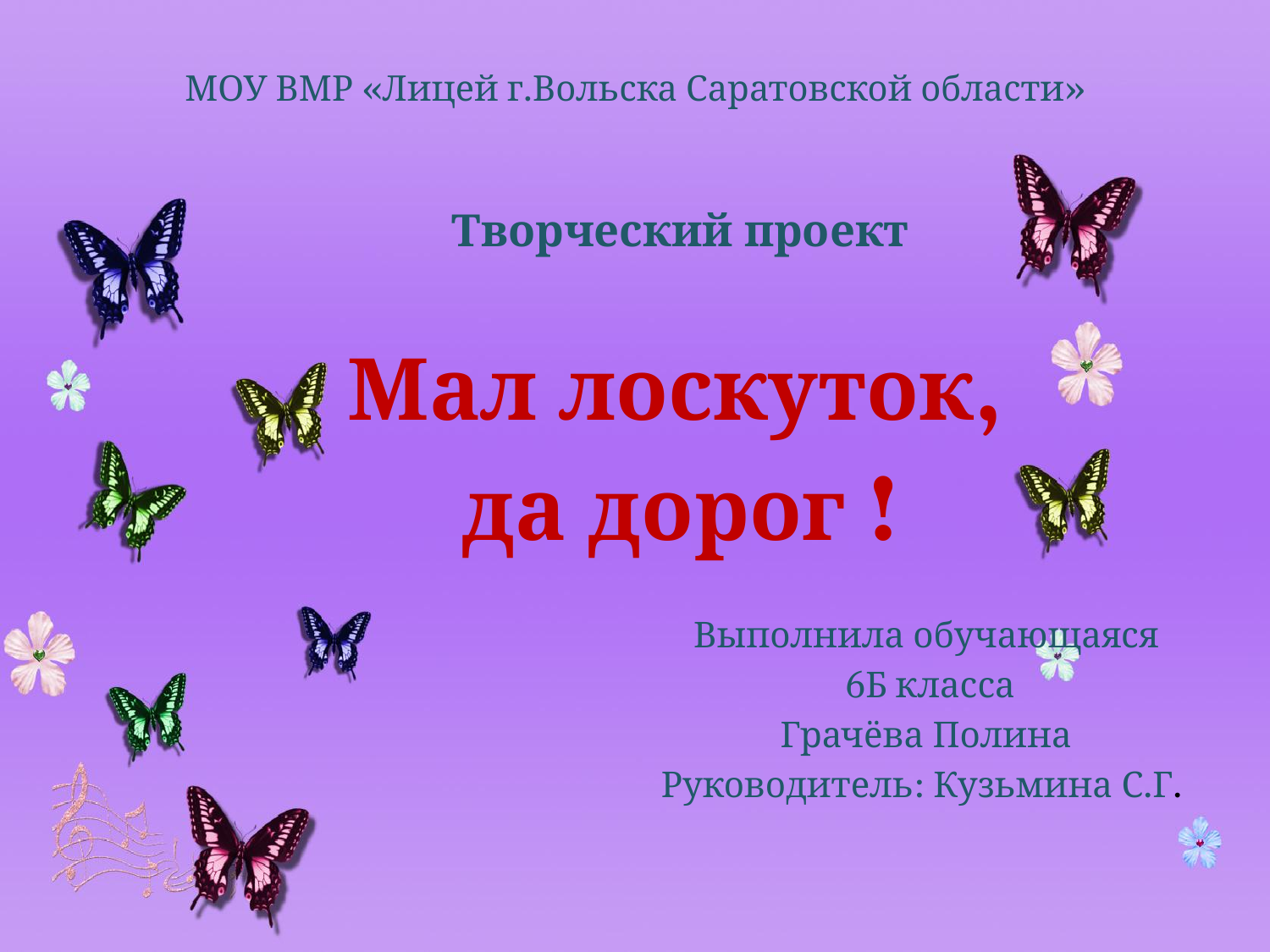

# МОУ ВМР «Лицей г.Вольска Саратовской области»
Творческий проект

 Мал лоскуток,
да дорог !
Выполнила обучающаяся
 6Б класса
Грачёва Полина
Руководитель: Кузьмина С.Г.